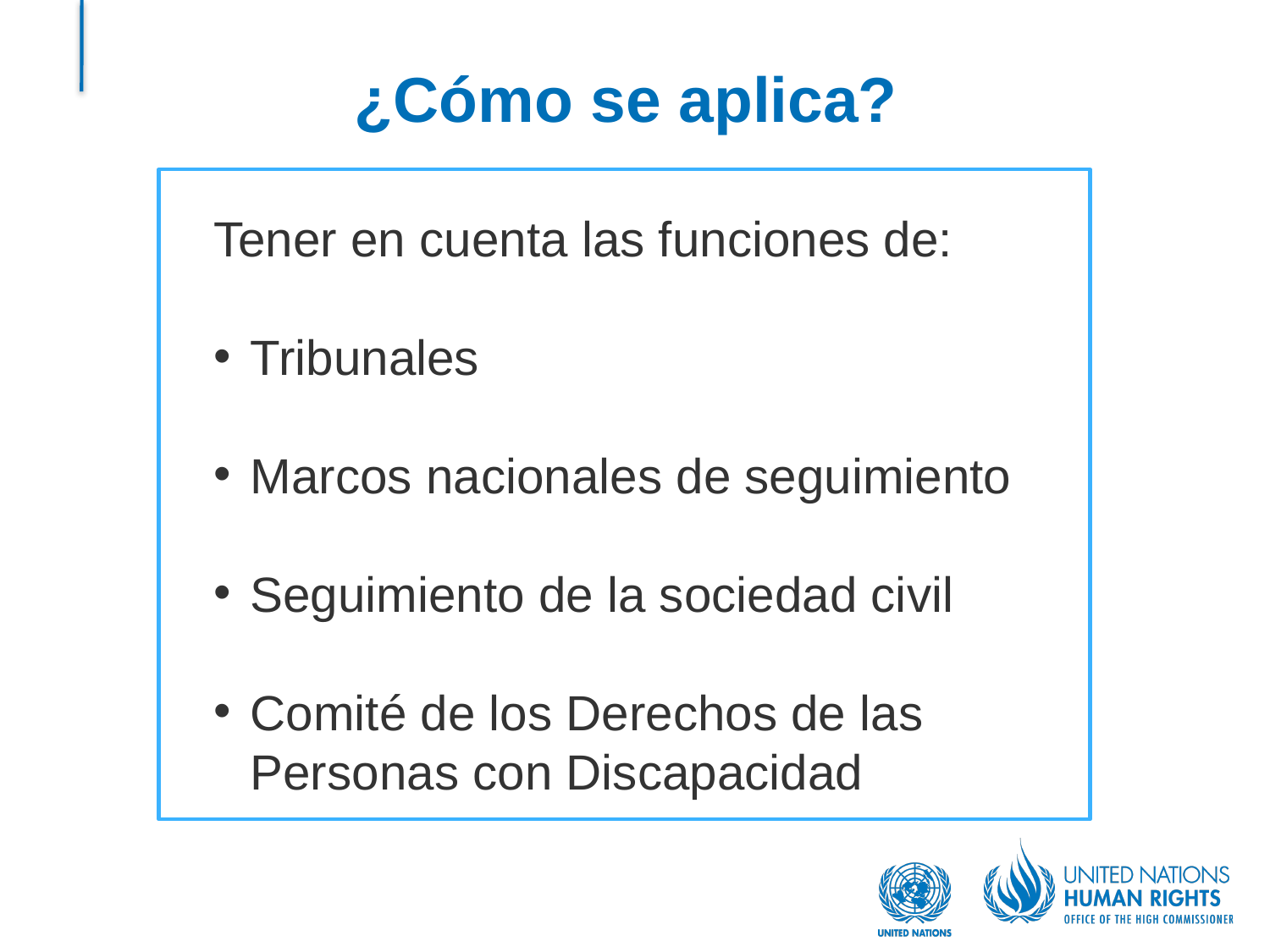

¿Cómo se aplica?

Tener en cuenta las funciones de:

Tribunales

Marcos nacionales de seguimiento

Seguimiento de la sociedad civil

Comité de los Derechos de las Personas con Discapacidad